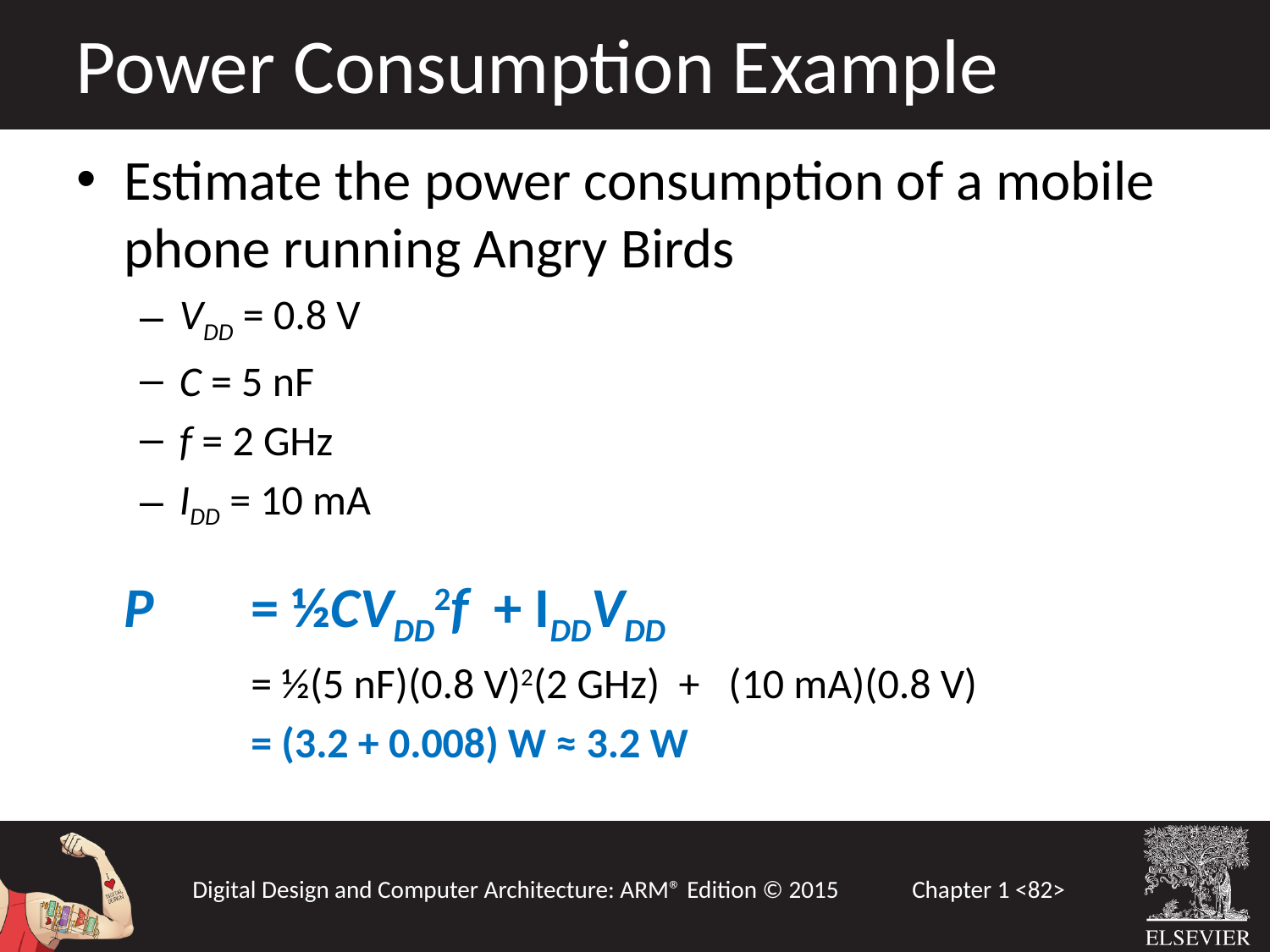

Power Consumption Example
Estimate the power consumption of a mobile phone running Angry Birds
VDD = 0.8 V
C = 5 nF
f = 2 GHz
IDD = 10 mA

	P 	= ½CVDD2f  + IDDVDD
    		= ½(5 nF)(0.8 V)2(2 GHz)  +   (10 mA)(0.8 V)
   		= (3.2 + 0.008) W ≈ 3.2 W